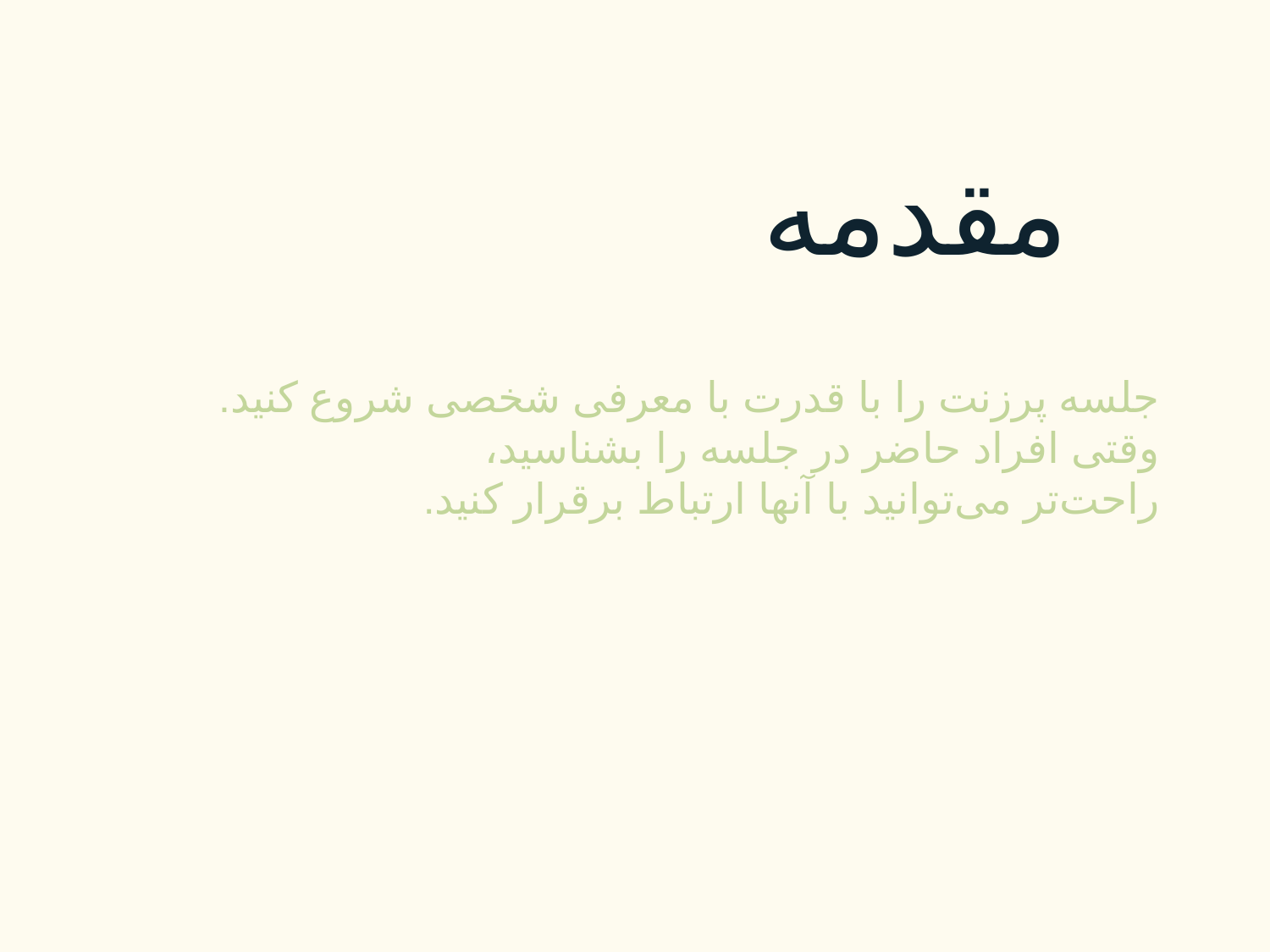

# مقدمه
جلسه پرزنت را با قدرت با معرفی شخصی شروع کنید.
وقتی افراد حاضر در جلسه را بشناسید،
راحت‌تر می‌توانید با آنها ارتباط برقرار کنید.